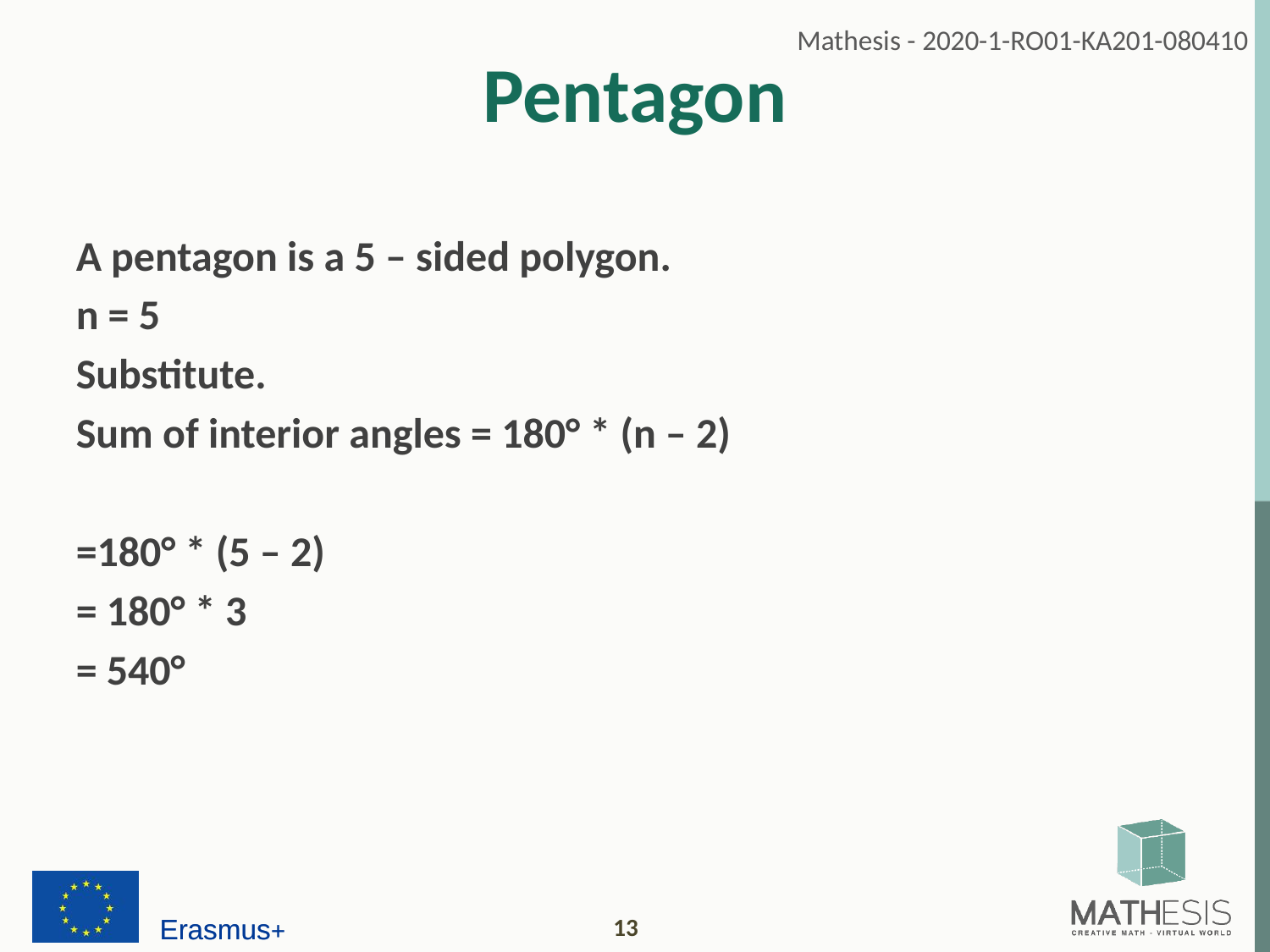

# Pentagon
A pentagon is a 5 – sided polygon.
n = 5
Substitute.
Sum of interior angles = 180° * (n – 2)

=180° * (5 – 2)
= 180° * 3
= 540°